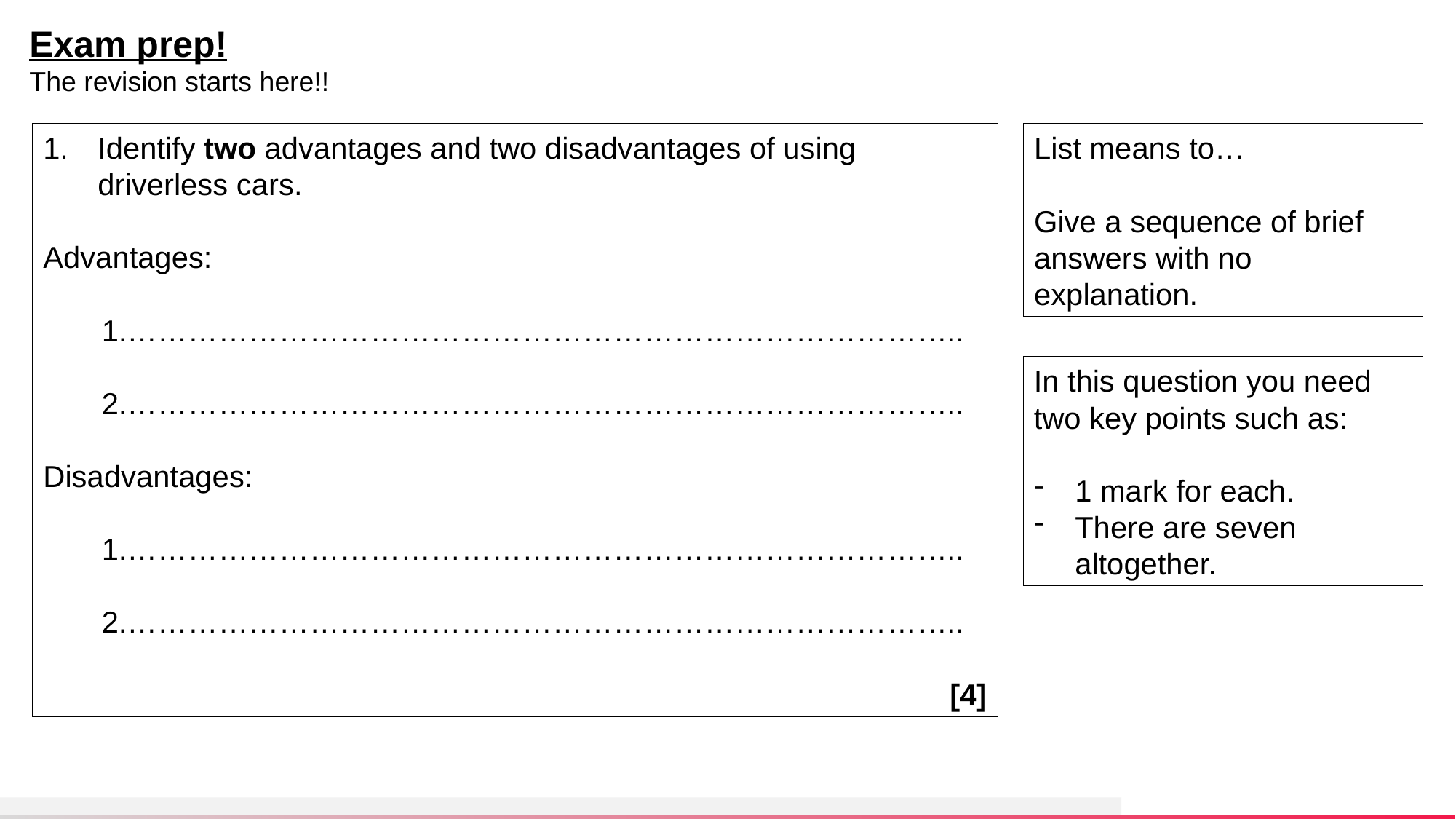

Exam prep!
The revision starts here!!
Identify two advantages and two disadvantages of using driverless cars.

Advantages:
       1.………………………………………………………………………..
       2.………………………………………………………………………..
Disadvantages:
       1.………………………………………………………………………..
       2.………………………………………………………………………..
                     [4]
List means to…

Give a sequence of brief answers with no explanation.
In this question you need two key points such as:

1 mark for each.
There are seven altogether.